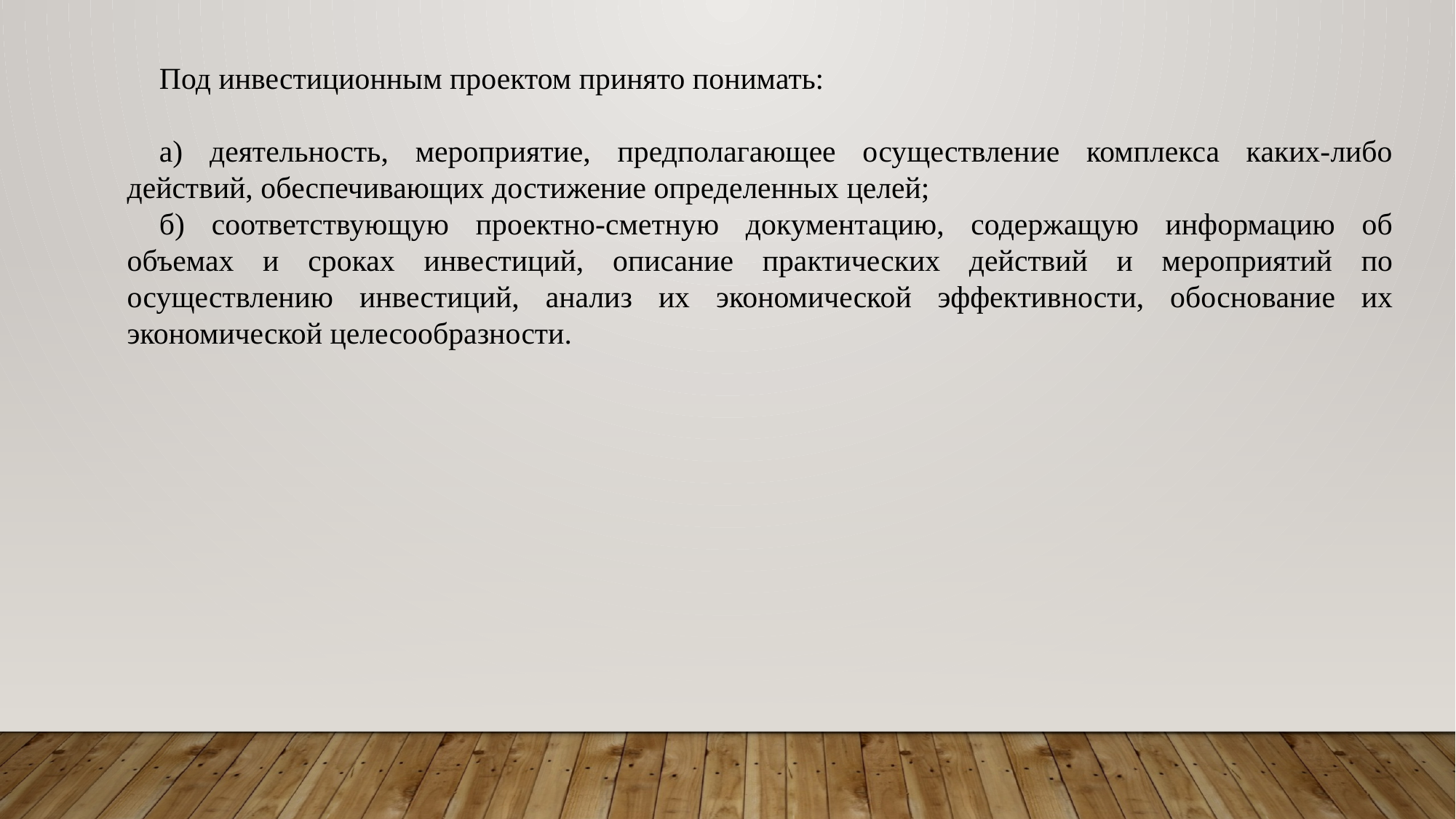

Под инвестиционным проектом принято понимать:

а) деятельность, мероприятие, предполагающее осуществление комплекса каких-либо действий, обеспечивающих достижение определенных целей;
б) соответствующую проектно-сметную документацию, содержащую информацию об объемах и сроках инвестиций, описание практических действий и мероприятий по осуществлению инвестиций, анализ их экономической эффективности, обоснование их экономической целесообразности.